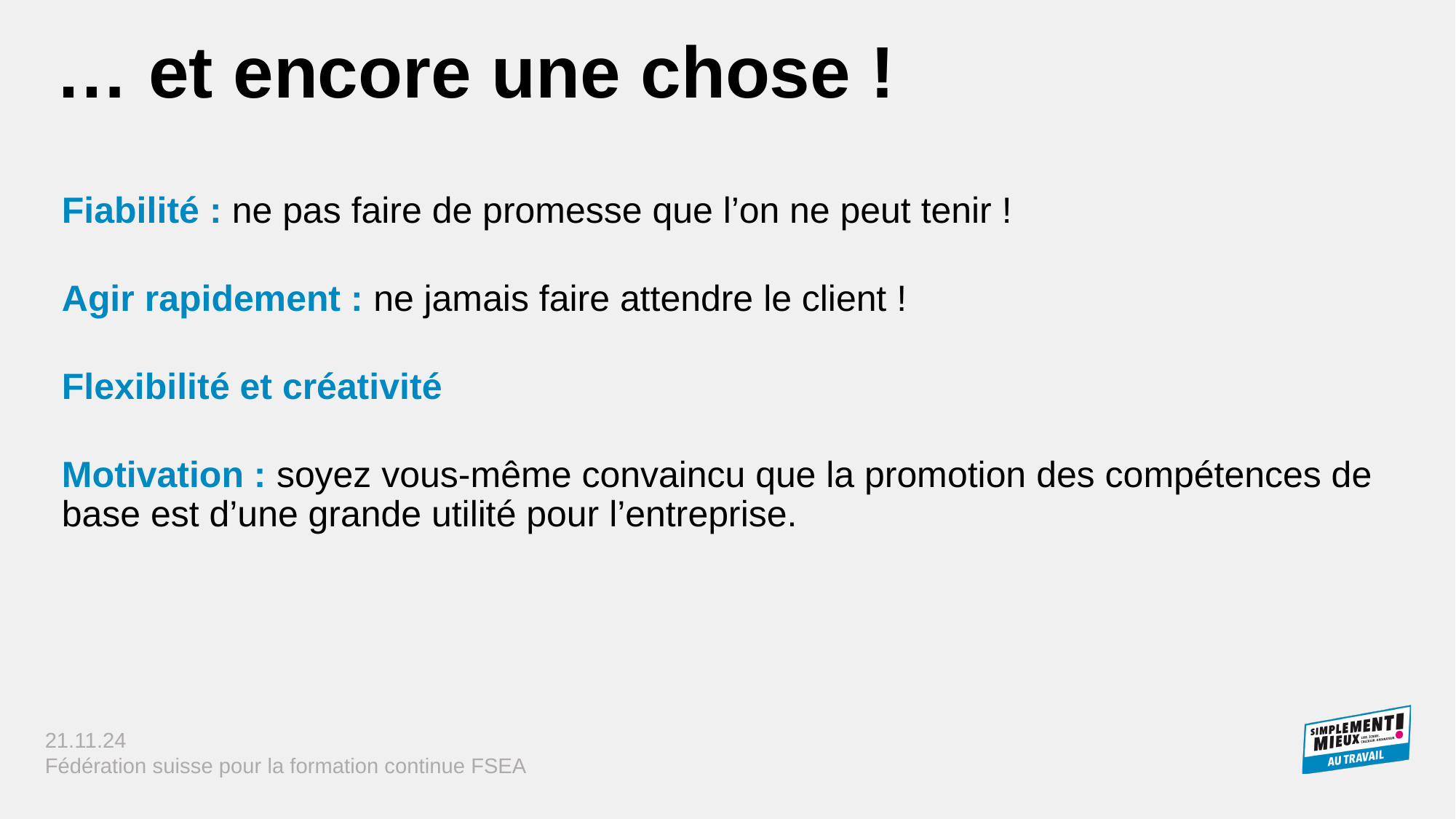

… et encore une chose !
Fiabilité : ne pas faire de promesse que l’on ne peut tenir !
Agir rapidement : ne jamais faire attendre le client !
Flexibilité et créativité
Motivation : soyez vous-même convaincu que la promotion des compétences de base est d’une grande utilité pour l’entreprise.